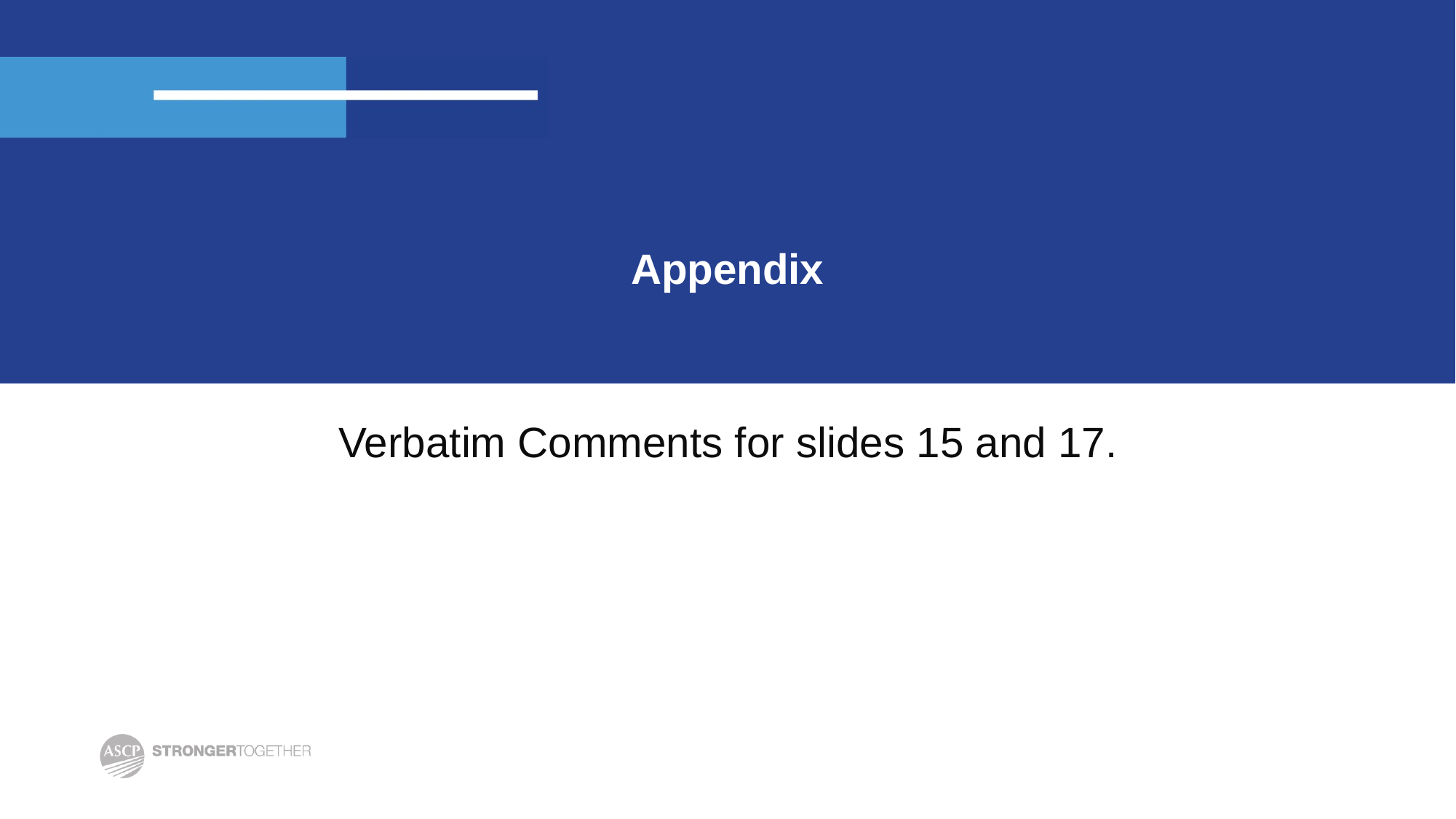

# Appendix
Verbatim Comments for slides 15 and 17.